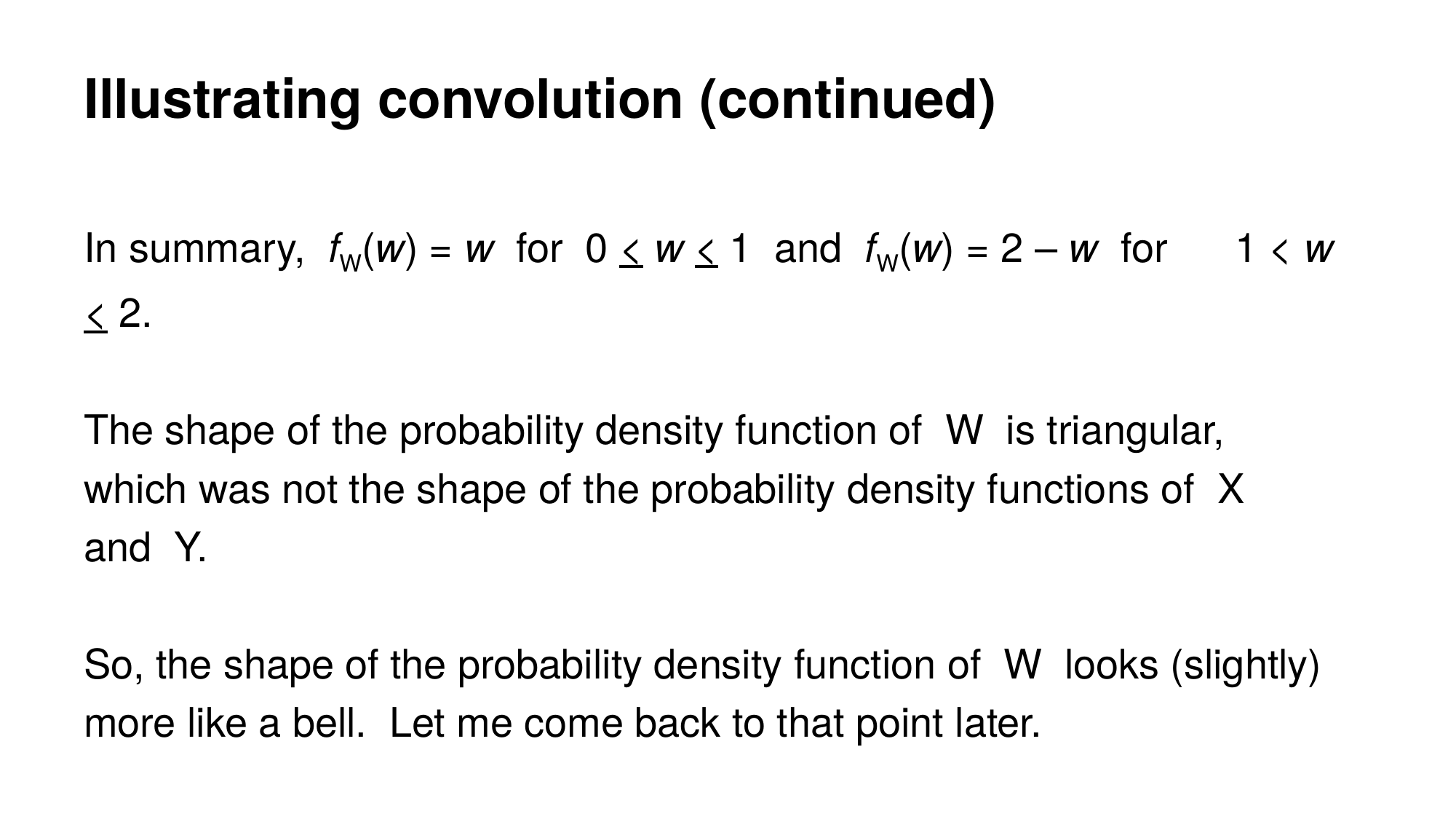

# Illustrating convolution (continued)
In summary,  fW(w) = w  for  0 < w < 1  and  fW(w) = 2 – w  for      1 < w < 2.

The shape of the probability density function of  W  is triangular, which was not the shape of the probability density functions of  X  and  Y.

So, the shape of the probability density function of  W  looks (slightly) more like a bell.  Let me come back to that point later.